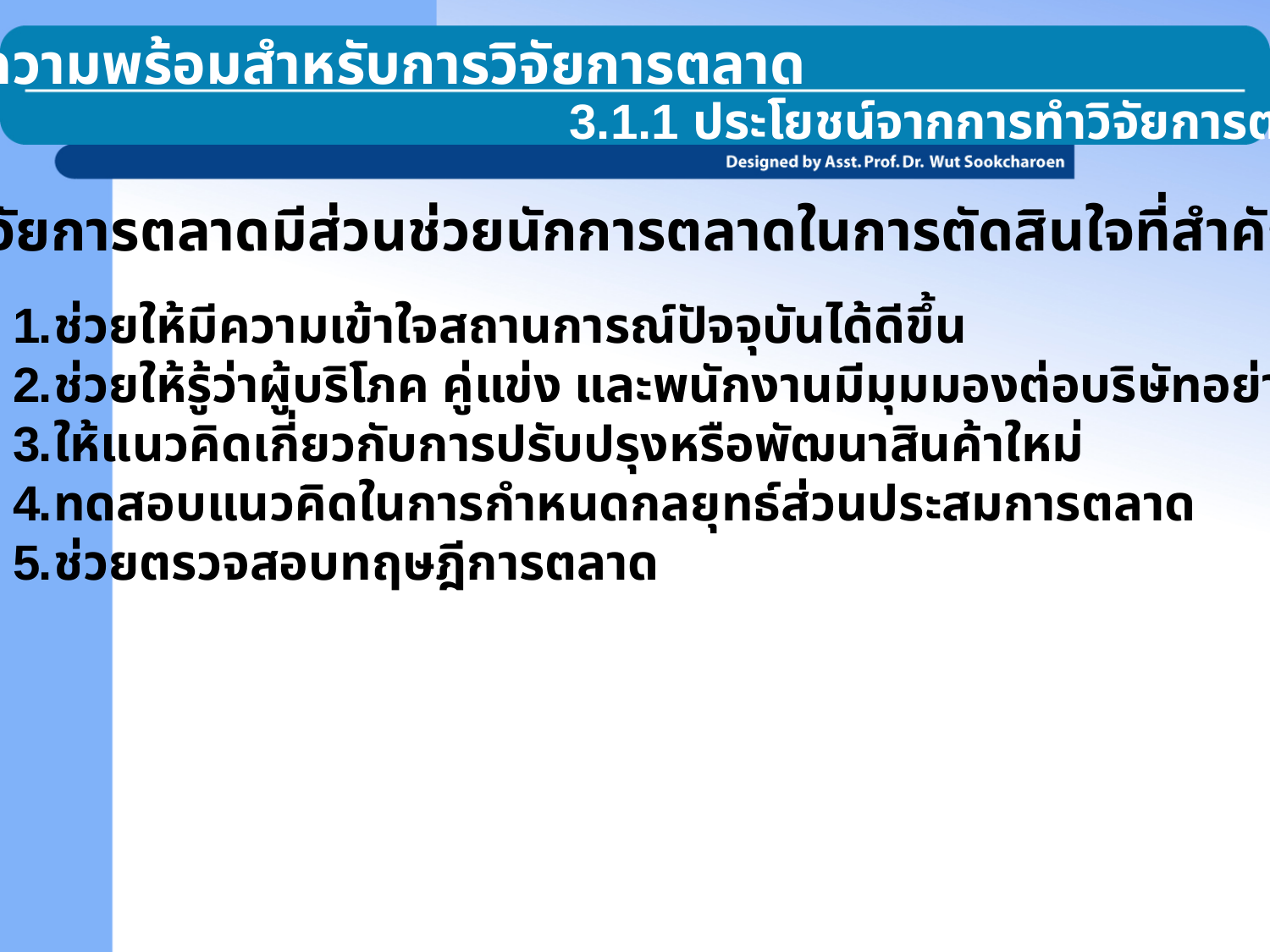

3.1 ความพร้อมสำหรับการวิจัยการตลาด
3.1.1 ประโยชน์จากการทำวิจัยการตลาด
การวิจัยการตลาดมีส่วนช่วยนักการตลาดในการตัดสินใจที่สำคัญ ได้แก่
ช่วยให้มีความเข้าใจสถานการณ์ปัจจุบันได้ดีขึ้น
ช่วยให้รู้ว่าผู้บริโภค คู่แข่ง และพนักงานมีมุมมองต่อบริษัทอย่างไร
ให้แนวคิดเกี่ยวกับการปรับปรุงหรือพัฒนาสินค้าใหม่
ทดสอบแนวคิดในการกำหนดกลยุทธ์ส่วนประสมการตลาด
ช่วยตรวจสอบทฤษฎีการตลาด